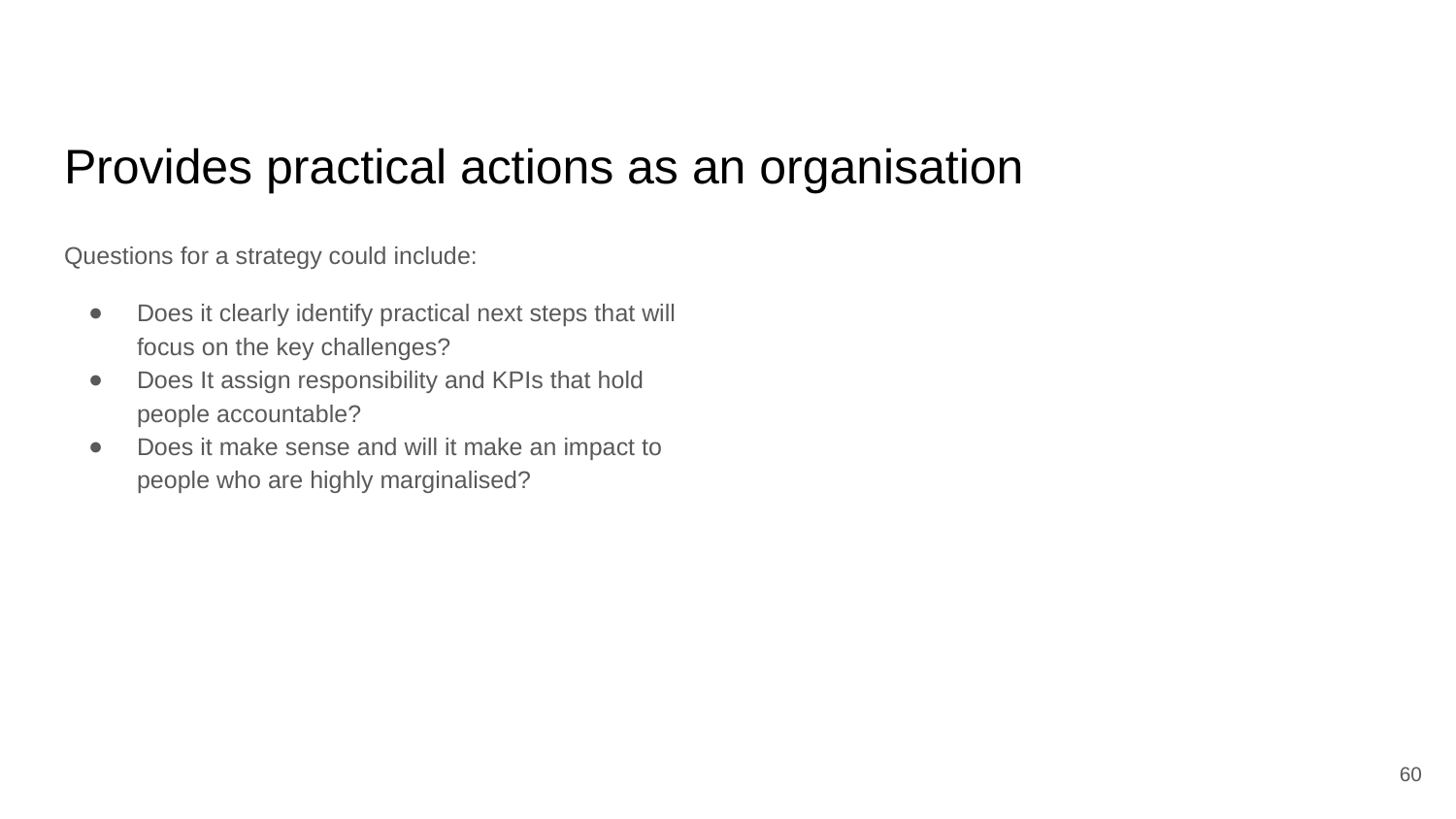

# Provides practical actions as an organisation
Questions for a strategy could include:
Does it clearly identify practical next steps that will focus on the key challenges?
Does It assign responsibility and KPIs that hold people accountable?
Does it make sense and will it make an impact to people who are highly marginalised?

60